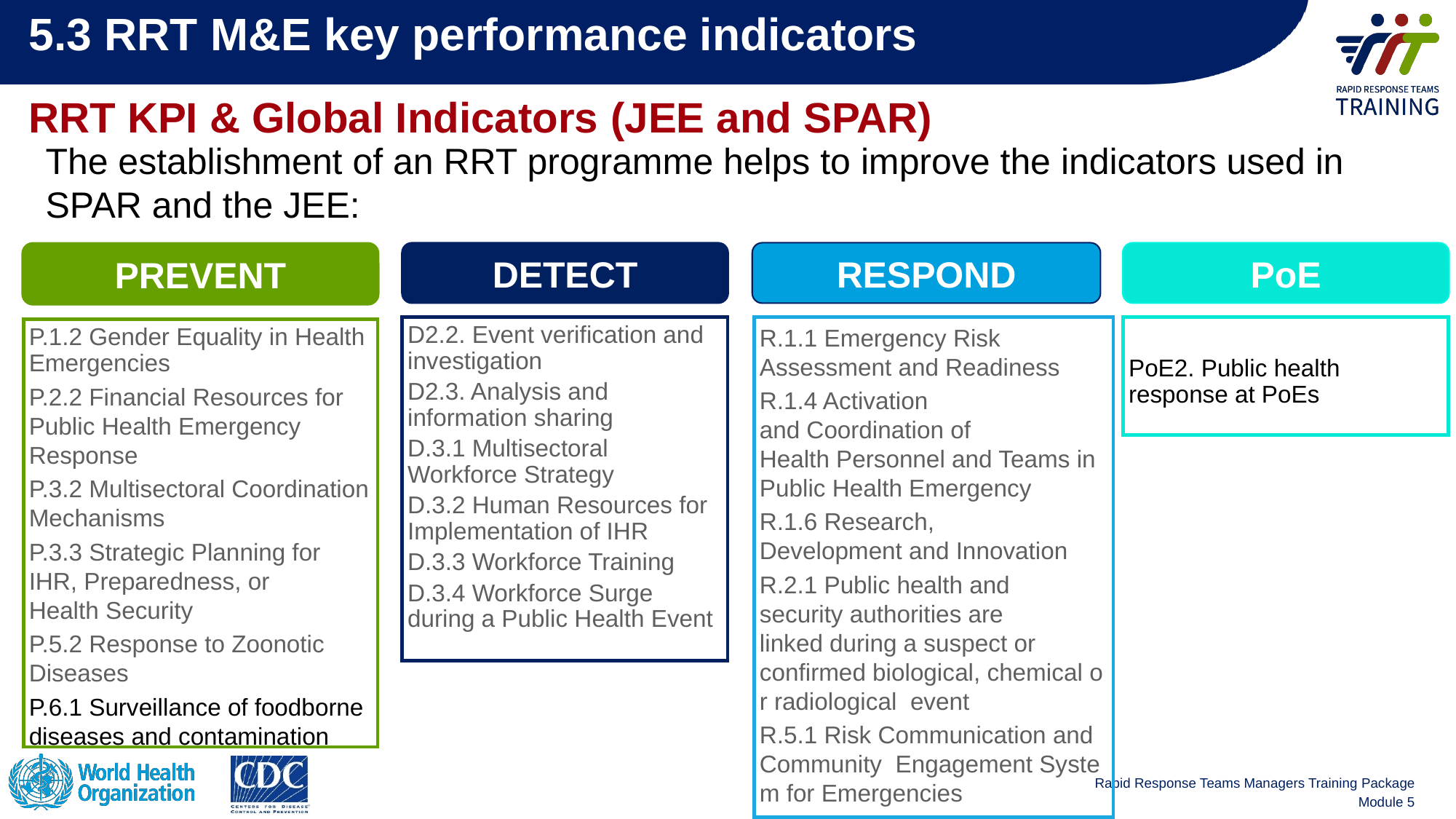

5.3 RRT M&E key performance indicators

RRT KPI & Global Indicators ​(JEE and SPAR)​
The establishment of an RRT programme helps to improve the indicators used in SPAR and the JEE:
PREVENT
DETECT
RESPOND
PoE

PoE2. Public health response at PoEs

D2.2. Event verification and investigation
D2.3. Analysis and information sharing
D.3.1 Multisectoral Workforce Strategy
D.3.2 Human Resources for Implementation of IHR
D.3.3 Workforce Training
D.3.4 Workforce Surge during a Public Health Event

R.1.1 Emergency Risk Assessment and Readiness
R.1.4 Activation and Coordination of Health Personnel and Teams in Public Health Emergency
R.1.6 Research, Development and Innovation
R.2.1 Public health and security authorities are linked during a suspect or confirmed biological, chemical or radiological  event
R.5.1 Risk Communication and  Community  Engagement System for Emergencies
P.1.2 Gender Equality in Health Emergencies
P.2.2 Financial Resources for Public Health Emergency  Response
P.3.2 Multisectoral Coordination Mechanisms
P.3.3 Strategic Planning for IHR, Preparedness, or Health Security
P.5.2 Response to Zoonotic Diseases
P.6.1 Surveillance of foodborne diseases and contamination